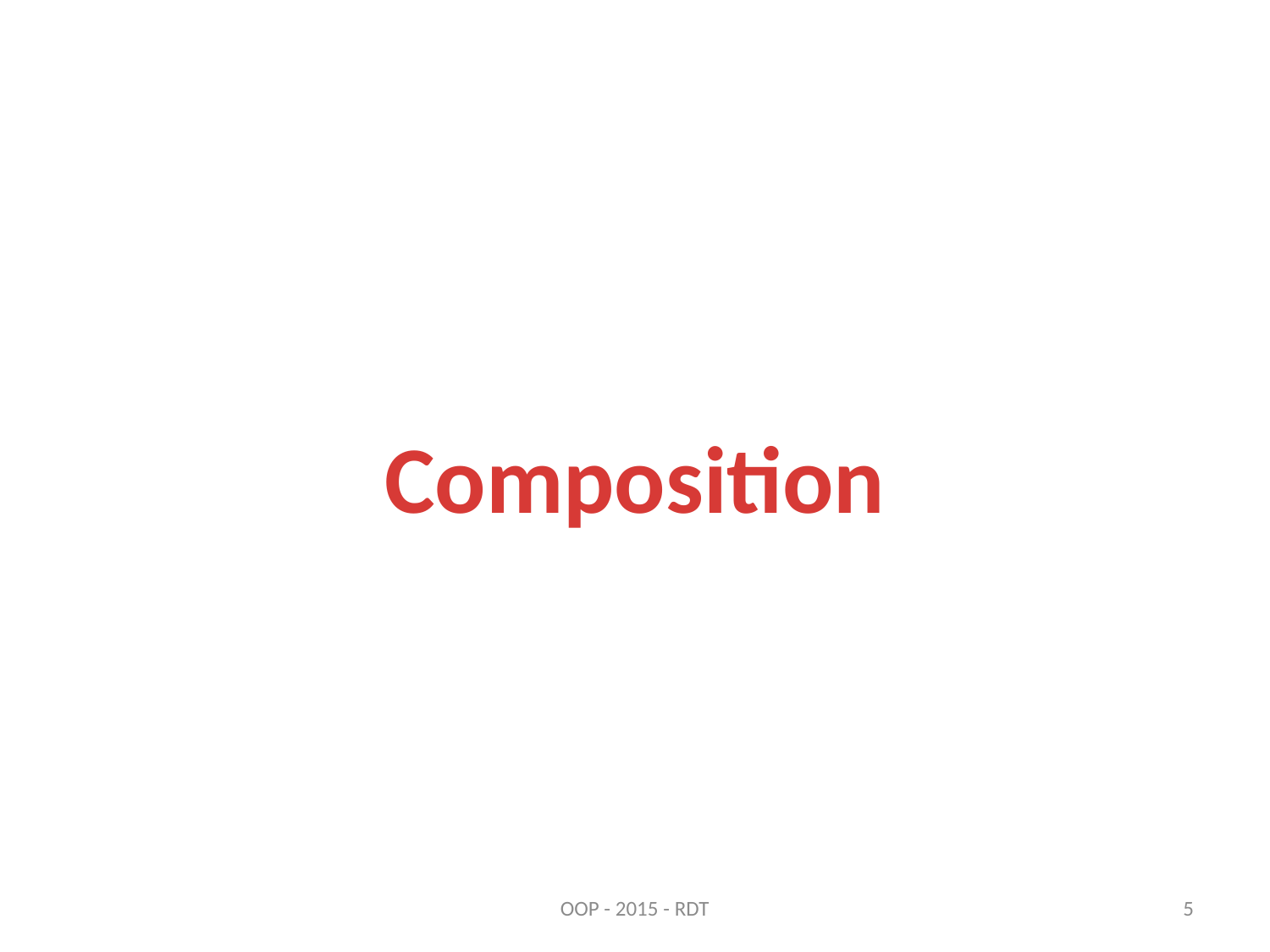

#

Composition
OOP - 2015 - RDT
5